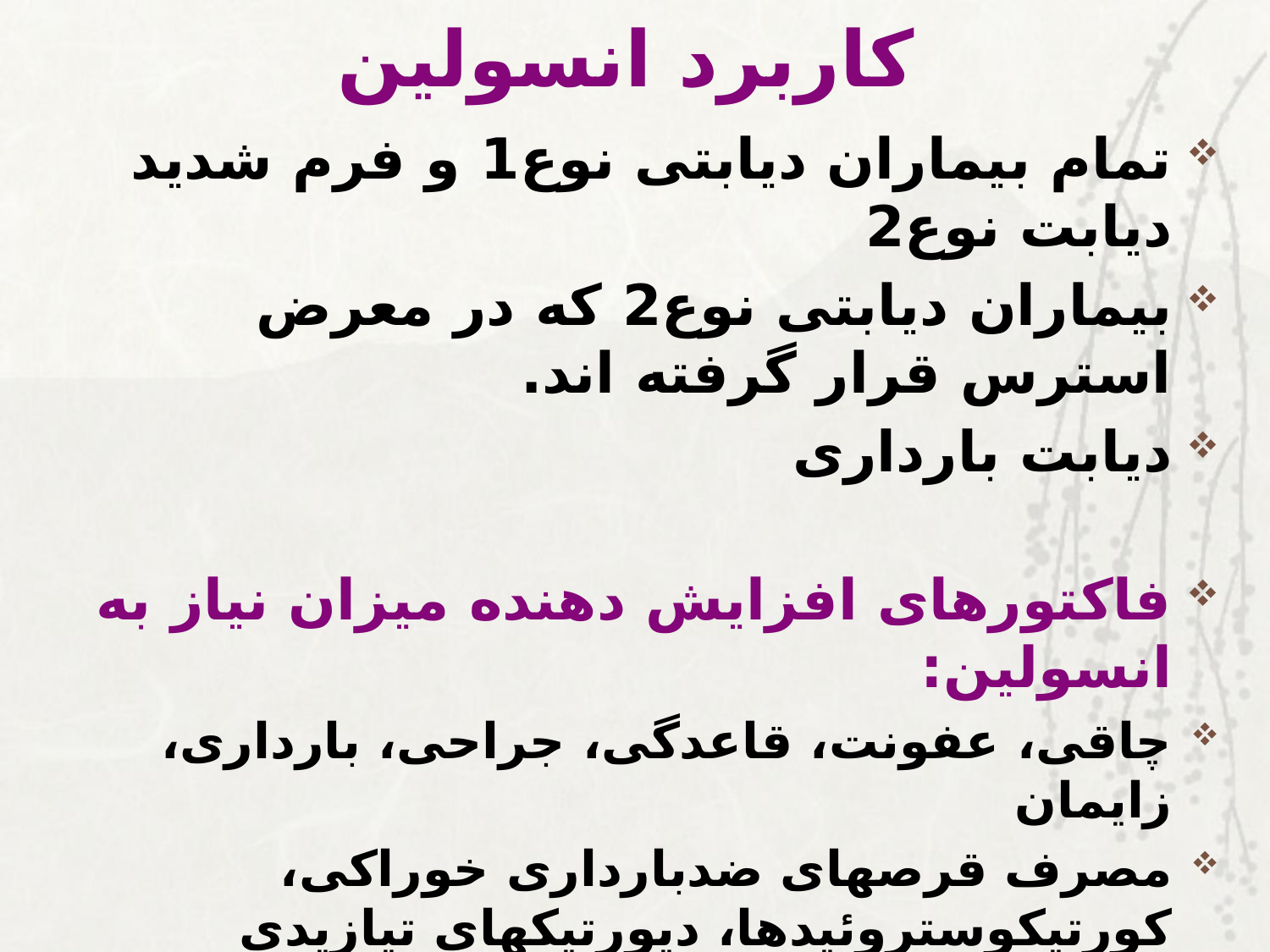

# کاربرد انسولین
تمام بیماران دیابتی نوع1 و فرم شدید دیابت نوع2
بیماران دیابتی نوع2 که در معرض استرس قرار گرفته اند.
دیابت بارداری

فاکتورهای افزایش دهنده میزان نیاز به انسولین:
چاقی، عفونت، قاعدگی، جراحی، بارداری، زایمان
مصرف قرصهای ضدبارداری خوراکی، کورتیکوستروئیدها، دیورتیکهای تیازیدی